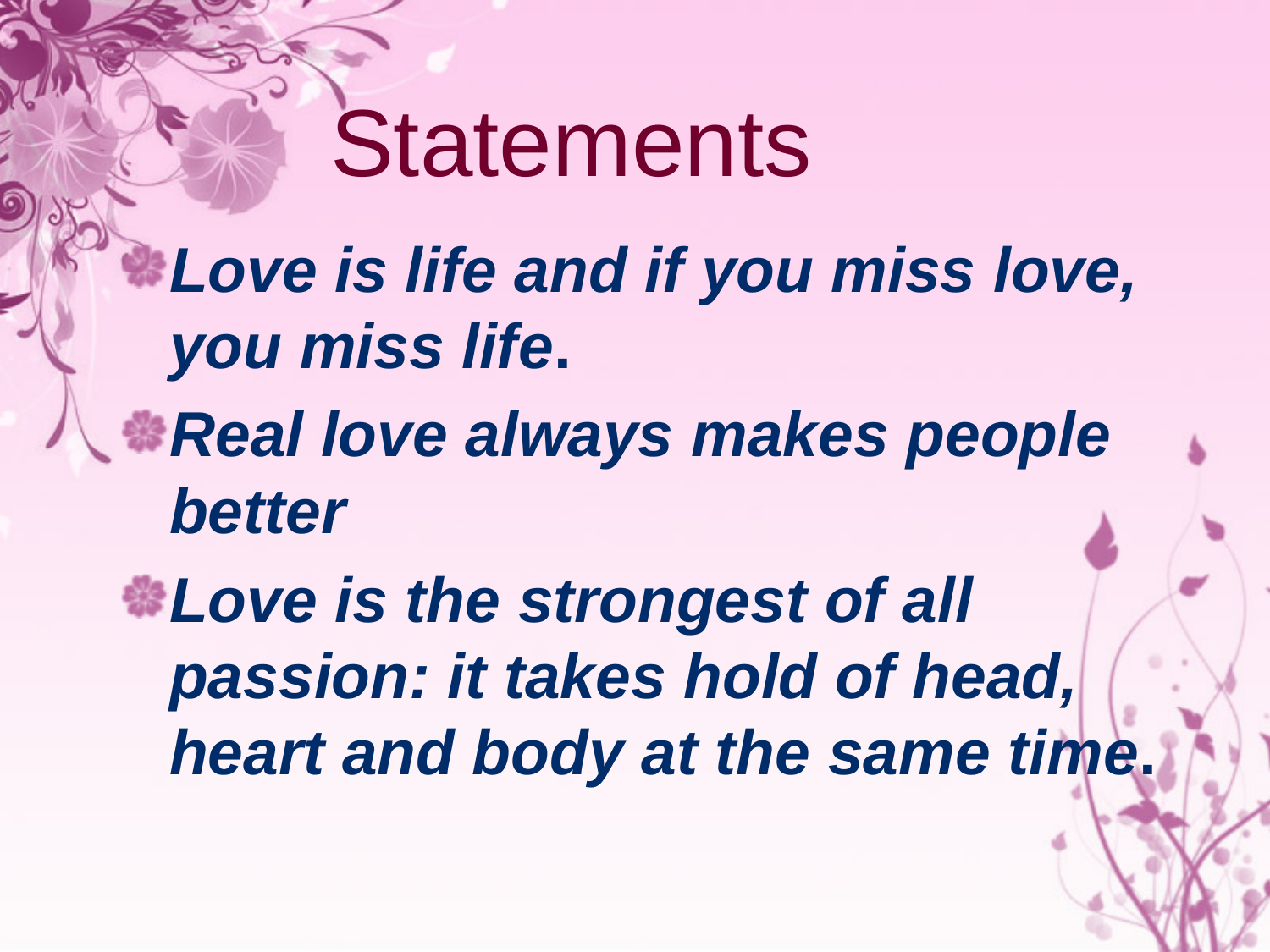

# Statements
Love is life and if you miss love, you miss life.
Real love always makes people better
Love is the strongest of all passion: it takes hold of head, heart and body at the same time.